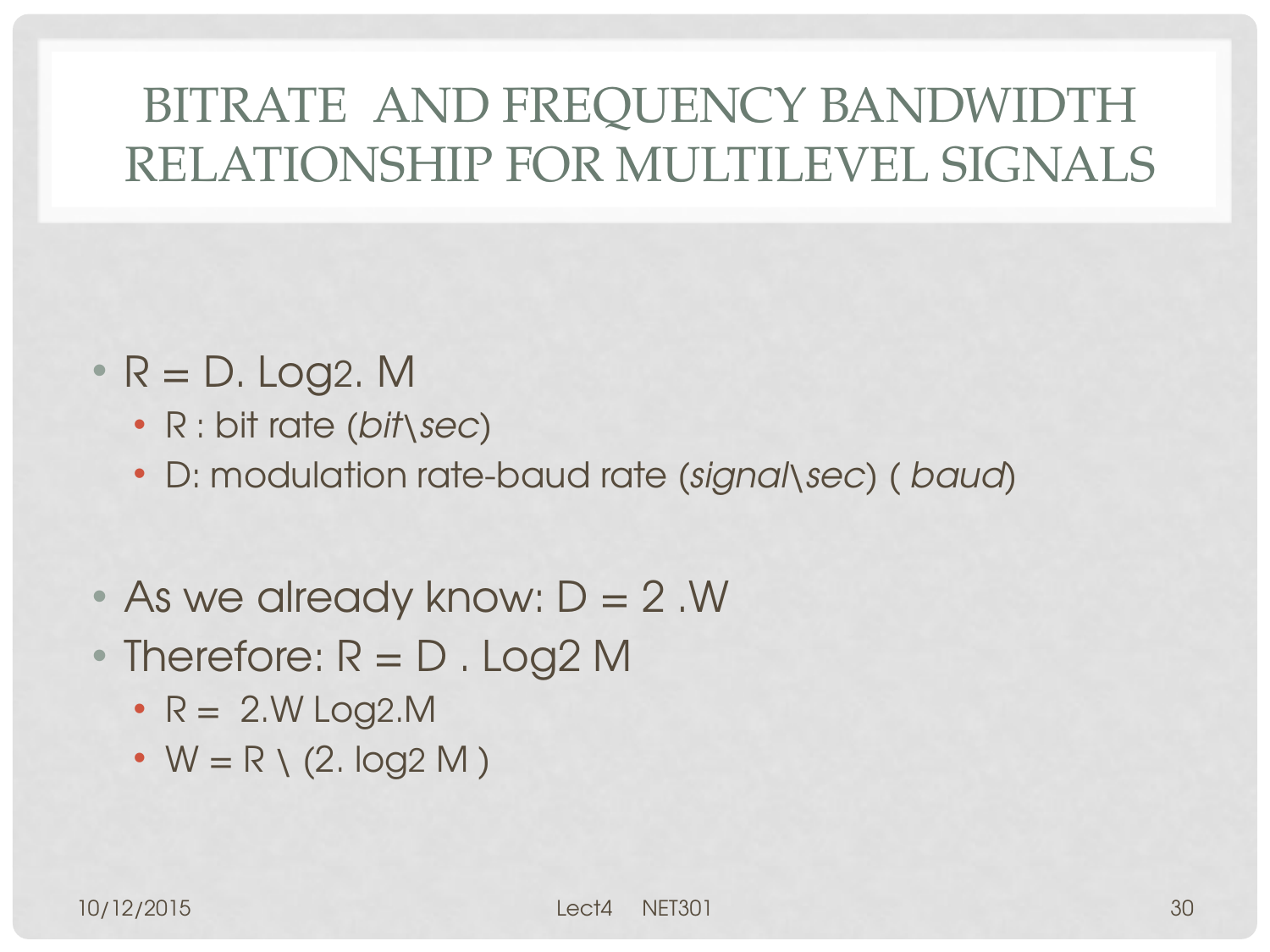

# Bitrate  and frequency bandwidth relationship for multilevel signals
R = D. Log2. M
R : bit rate (bit\sec)
D: modulation rate-baud rate (signal\sec) ( baud)

As we already know: D = 2 .W
Therefore: R = D . Log2 M
R =  2.W Log2.M
W = R \ (2. log2 M )

10/12/2015
Lect4     NET301
30